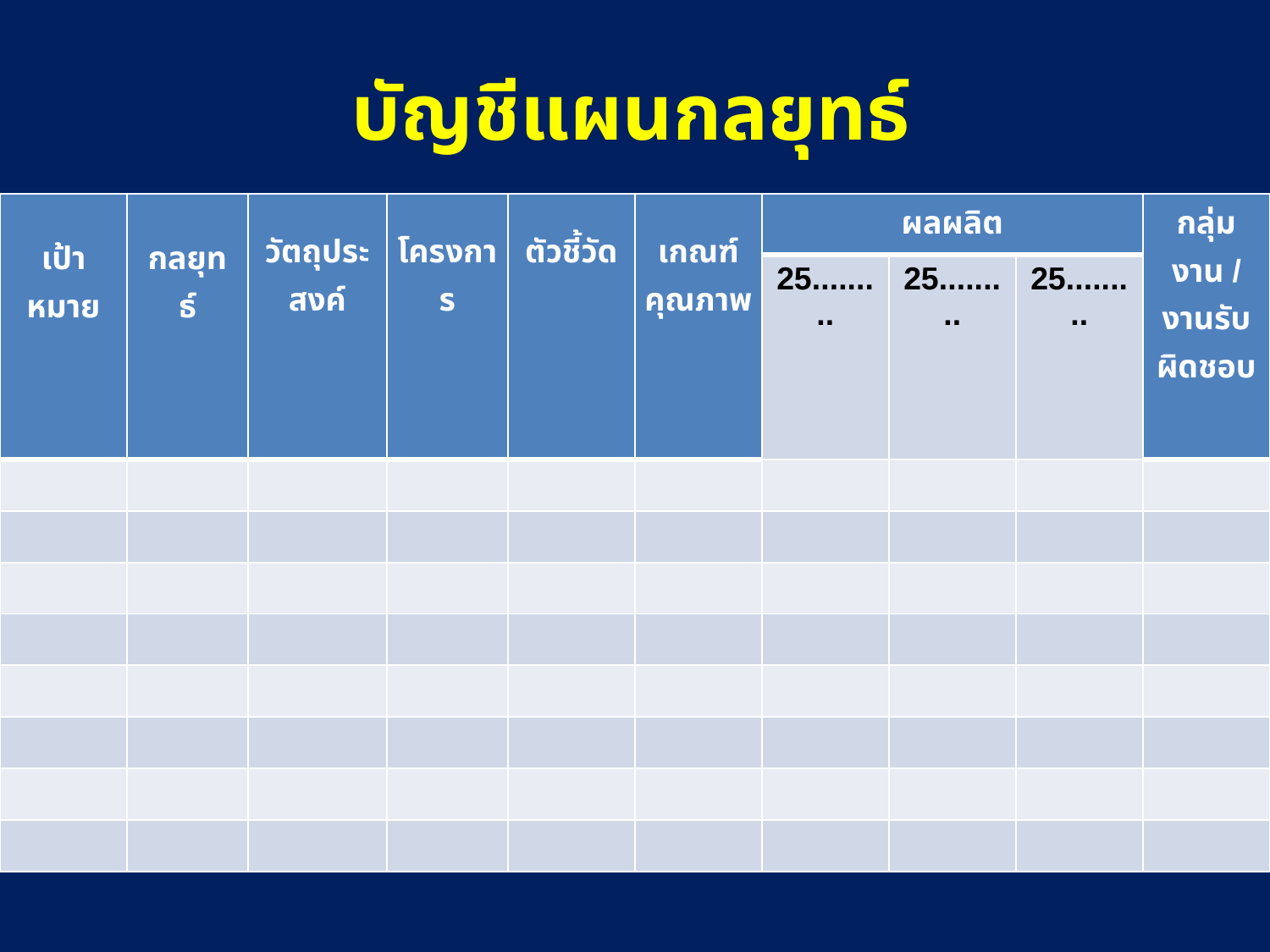

บัญชีแผนกลยุทธ์
| เป้าหมาย | กลยุทธ์ | วัตถุประสงค์ | โครงการ | ตัวชี้วัด | เกณฑ์คุณภาพ | ผลผลิต |  |  | กลุ่มงาน / งานรับผิดชอบ |
| --- | --- | --- | --- | --- | --- | --- | --- | --- | --- |
|  |  |  |  |  |  | 25......... | 25......... | 25......... |  |
|  |  |  |  |  |  |  |  |  |  |
|  |  |  |  |  |  |  |  |  |  |
|  |  |  |  |  |  |  |  |  |  |
|  |  |  |  |  |  |  |  |  |  |
|  |  |  |  |  |  |  |  |  |  |
|  |  |  |  |  |  |  |  |  |  |
|  |  |  |  |  |  |  |  |  |  |
|  |  |  |  |  |  |  |  |  |  |